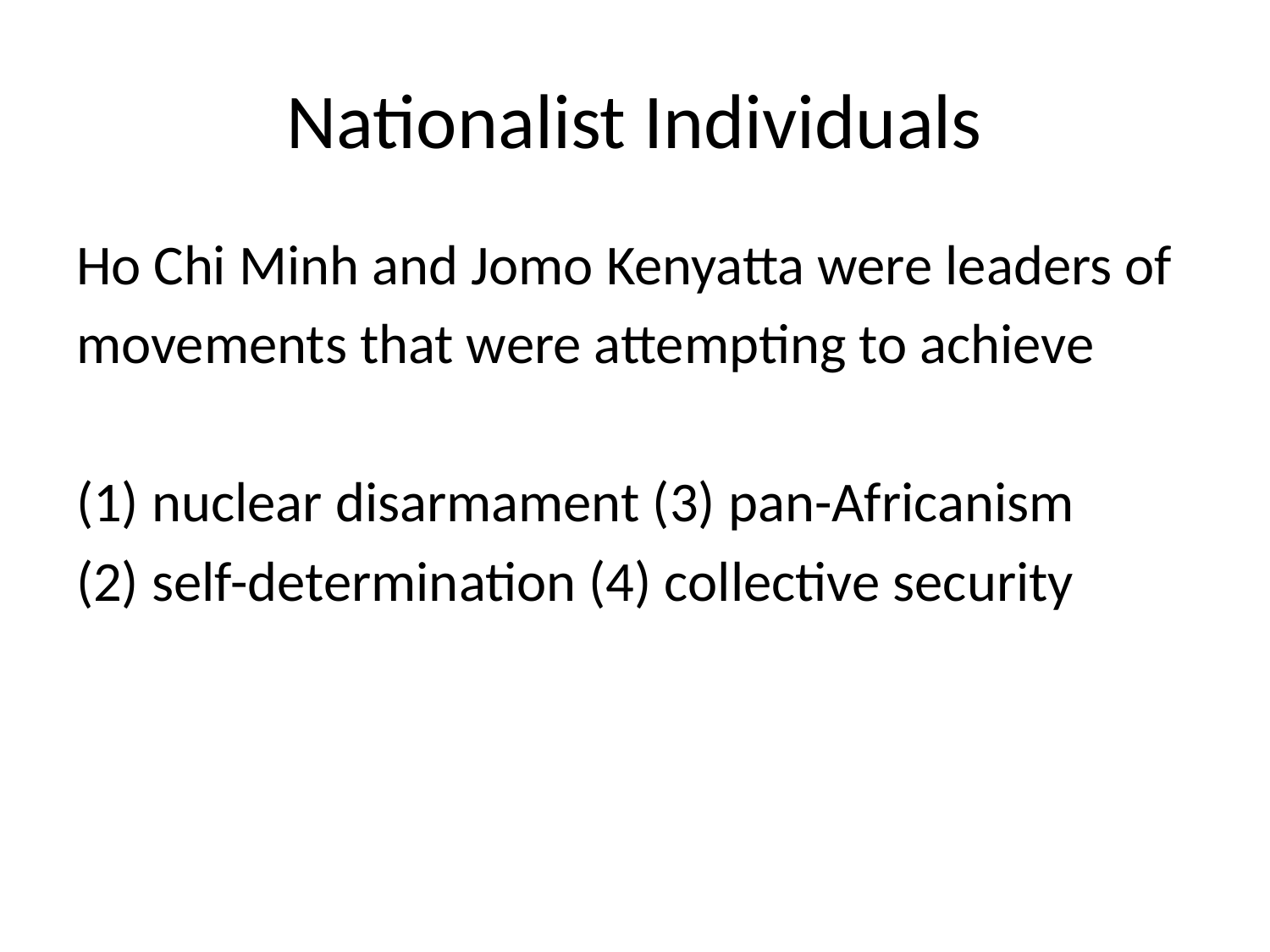

# Nationalist Individuals
Ho Chi Minh and Jomo Kenyatta were leaders of
movements that were attempting to achieve

(1) nuclear disarmament (3) pan-Africanism
(2) self-determination (4) collective security